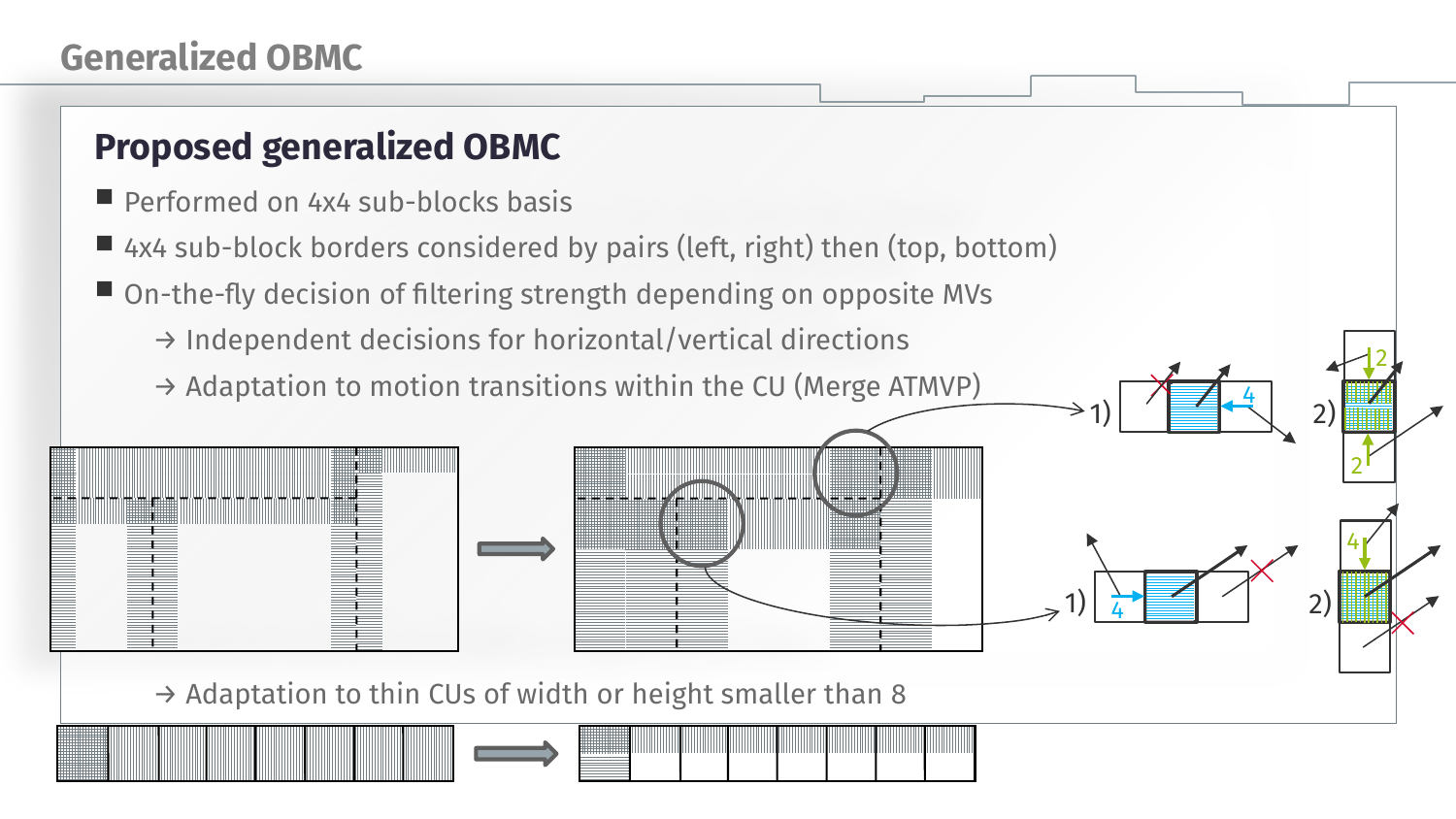

# Generalized OBMC
Proposed generalized OBMC
Performed on 4x4 sub-blocks basis
4x4 sub-block borders considered by pairs (left, right) then (top, bottom)
On-the-fly decision of filtering strength depending on opposite MVs
→ Independent decisions for horizontal/vertical directions
→ Adaptation to motion transitions within the CU (Merge ATMVP)

→ Adaptation to thin CUs of width or height smaller than 8

2

2
4

1)
2)

4

4
1)
2)